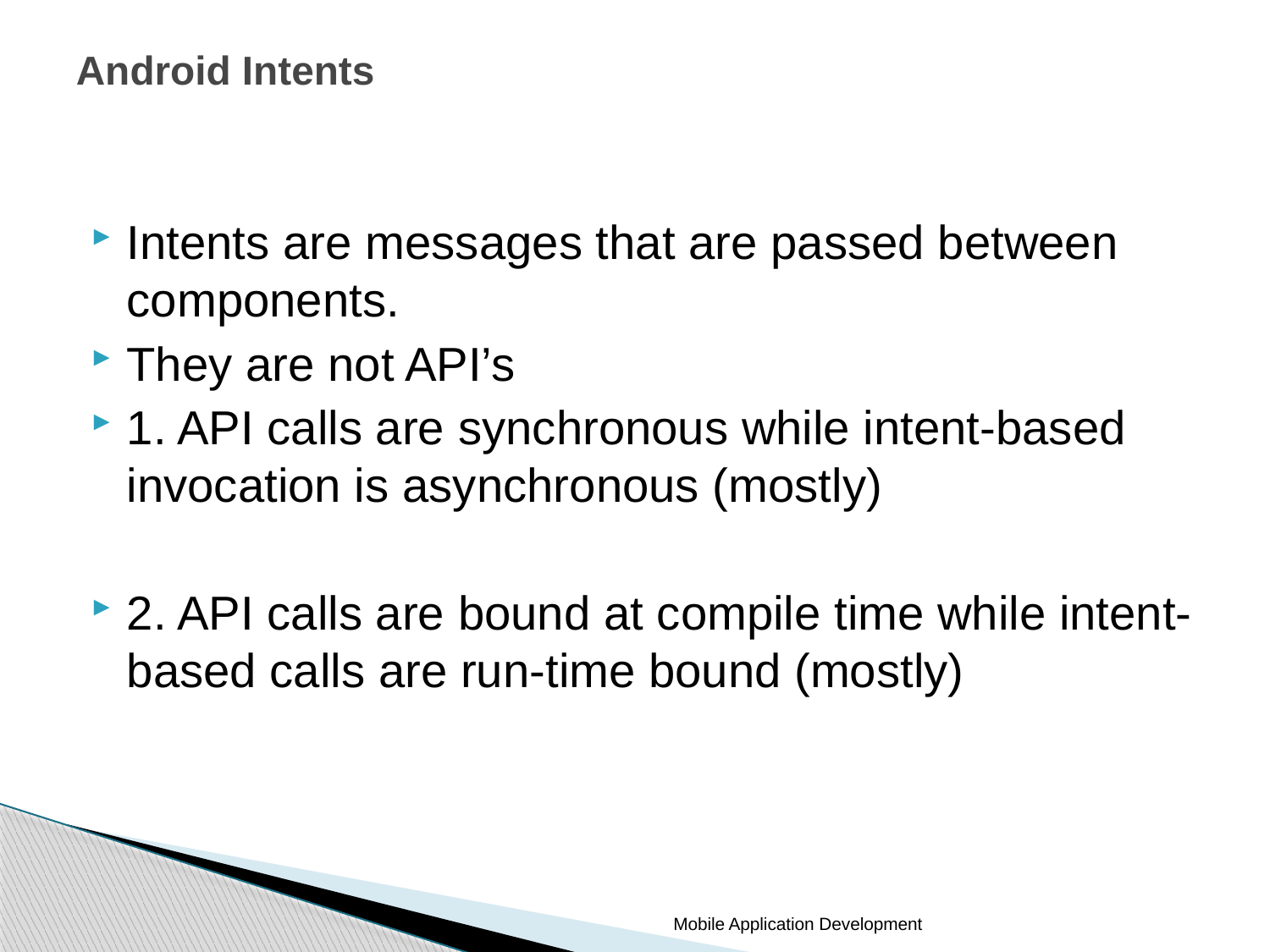

# Android Intents
Intents are messages that are passed between components.
They are not API’s
1. API calls are synchronous while intent-based invocation is asynchronous (mostly)

2. API calls are bound at compile time while intent-based calls are run-time bound (mostly)
Mobile Application Development